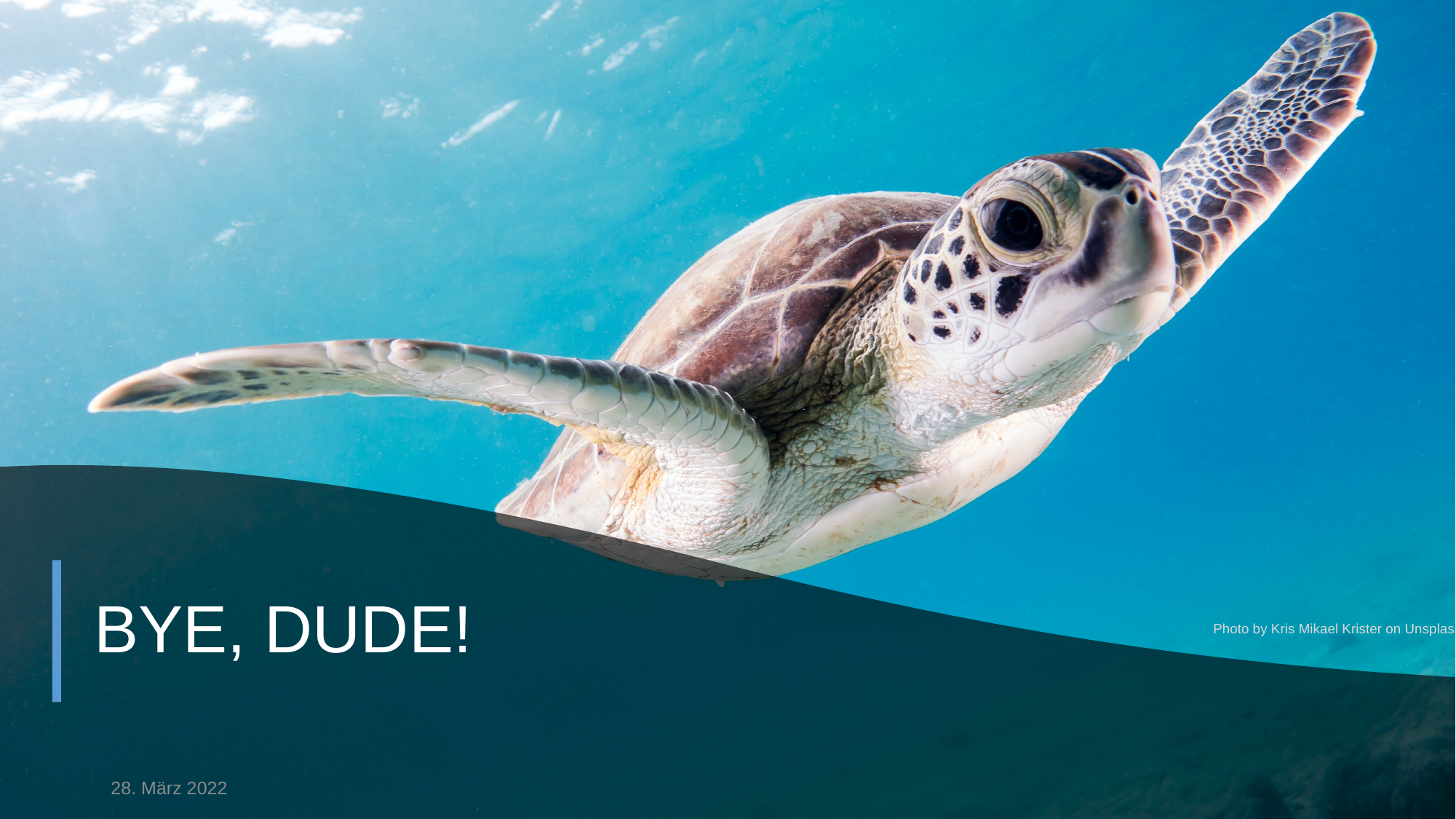

Bild einfügen

# BYE, DUDE!
Photo by Kris Mikael Krister on Unsplash
23
28. März 2022
© Horst Brunsteiner